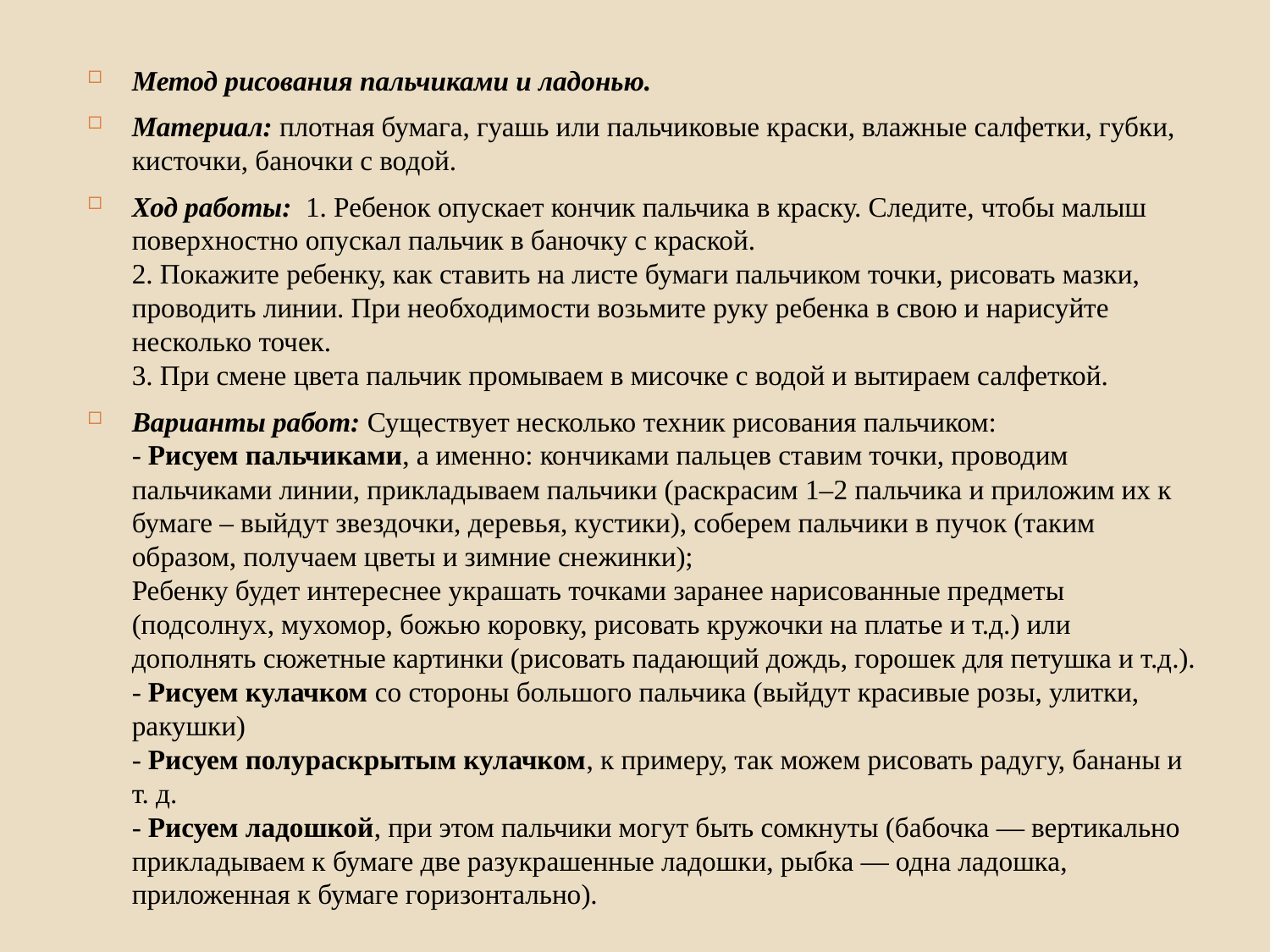

Метод рисования пальчиками и ладонью.
Материал: плотная бумага, гуашь или пальчиковые краски, влажные салфетки, губки, кисточки, баночки с водой.
Ход работы:  1. Ребенок опускает кончик пальчика в краску. Следите, чтобы малыш поверхностно опускал пальчик в баночку с краской.
2. Покажите ребенку, как ставить на листе бумаги пальчиком точки, рисовать мазки, проводить линии. При необходимости возьмите руку ребенка в свою и нарисуйте несколько точек.
3. При смене цвета пальчик промываем в мисочке с водой и вытираем салфеткой.
Варианты работ: Существует несколько техник рисования пальчиком:
- Рисуем пальчиками, а именно: кончиками пальцев ставим точки, проводим пальчиками линии, прикладываем пальчики (раскрасим 1–2 пальчика и приложим их к бумаге – выйдут звездочки, деревья, кустики), соберем пальчики в пучок (таким образом, получаем цветы и зимние снежинки);
Ребенку будет интереснее украшать точками заранее нарисованные предметы (подсолнух, мухомор, божью коровку, рисовать кружочки на платье и т.д.) или дополнять сюжетные картинки (рисовать падающий дождь, горошек для петушка и т.д.).
- Рисуем кулачком со стороны большого пальчика (выйдут красивые розы, улитки, ракушки)
- Рисуем полураскрытым кулачком, к примеру, так можем рисовать радугу, бананы и т. д.
- Рисуем ладошкой, при этом пальчики могут быть сомкнуты (бабочка — вертикально прикладываем к бумаге две разукрашенные ладошки, рыбка — одна ладошка, приложенная к бумаге горизонтально).